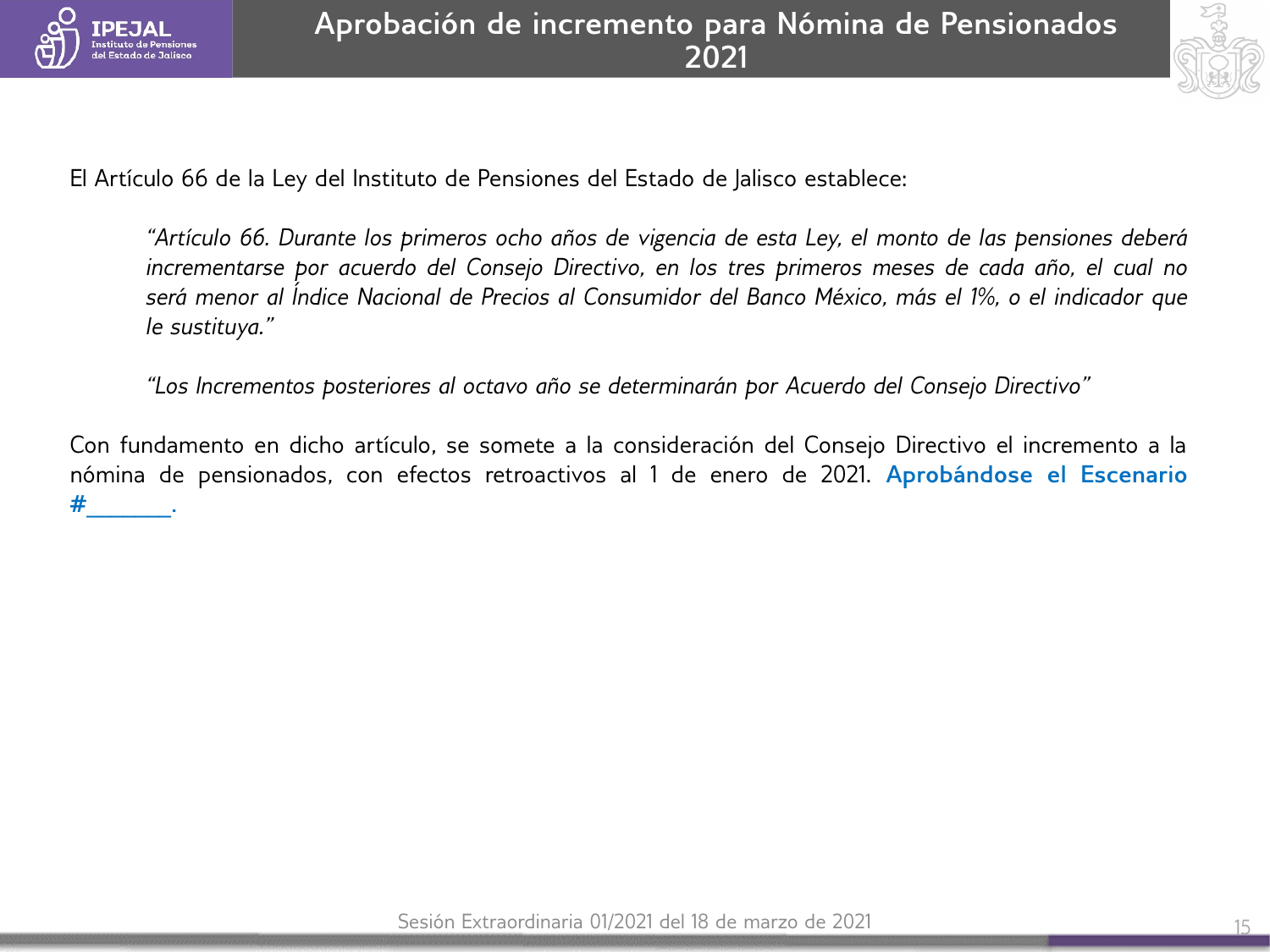

# Aprobación de incremento para Nómina de Pensionados 2021
El Artículo 66 de la Ley del Instituto de Pensiones del Estado de Jalisco establece:

“Artículo 66. Durante los primeros ocho años de vigencia de esta Ley, el monto de las pensiones deberá incrementarse por acuerdo del Consejo Directivo, en los tres primeros meses de cada año, el cual no será menor al Índice Nacional de Precios al Consumidor del Banco México, más el 1%, o el indicador que le sustituya.”

“Los Incrementos posteriores al octavo año se determinarán por Acuerdo del Consejo Directivo”

Con fundamento en dicho artículo, se somete a la consideración del Consejo Directivo el incremento a la nómina de pensionados, con efectos retroactivos al 1 de enero de 2021. Aprobándose el Escenario #_______.
Sesión Extraordinaria 01/2021 del 18 de marzo de 2021
15